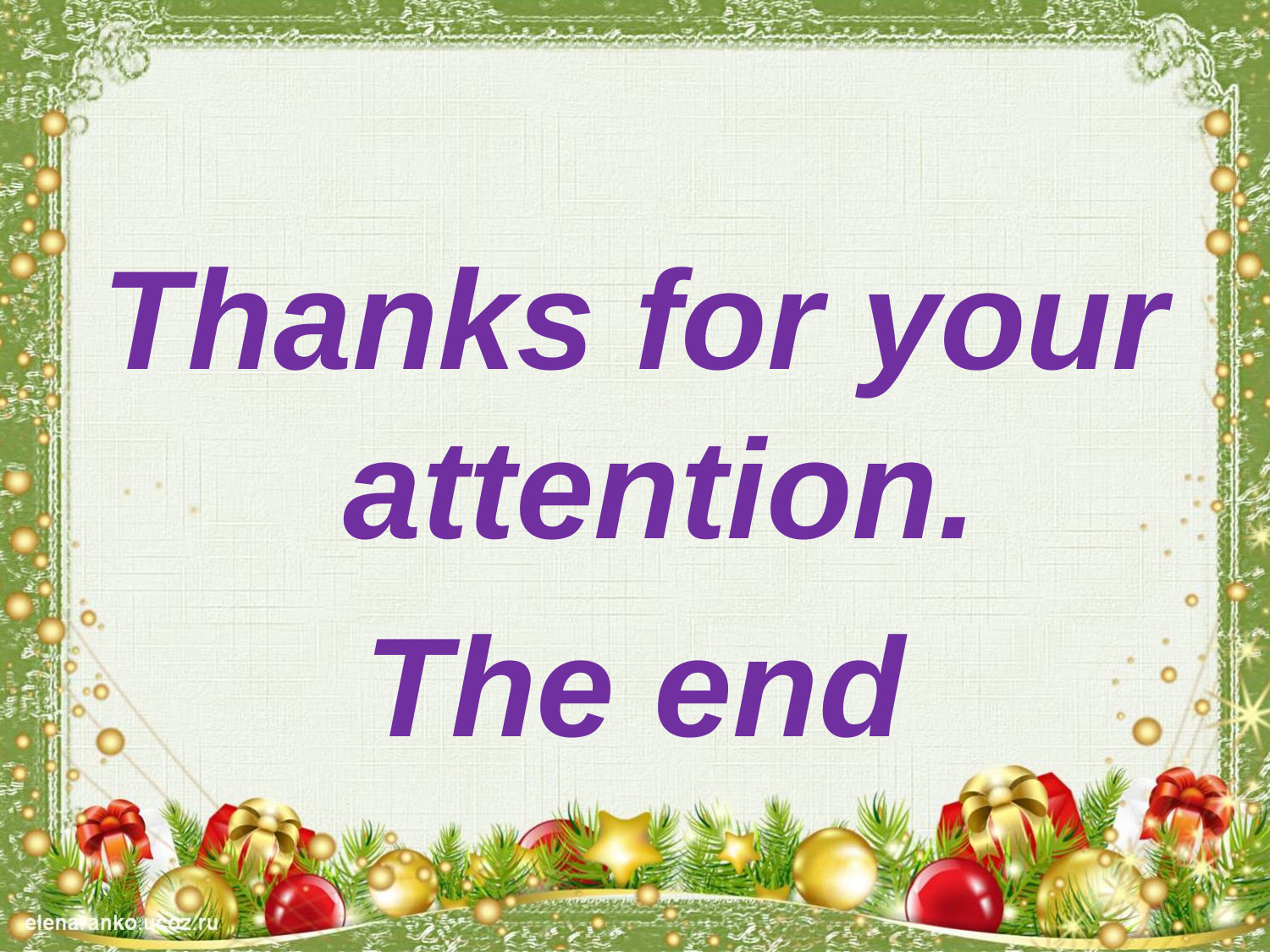

#
Thanks for your attention.
The end